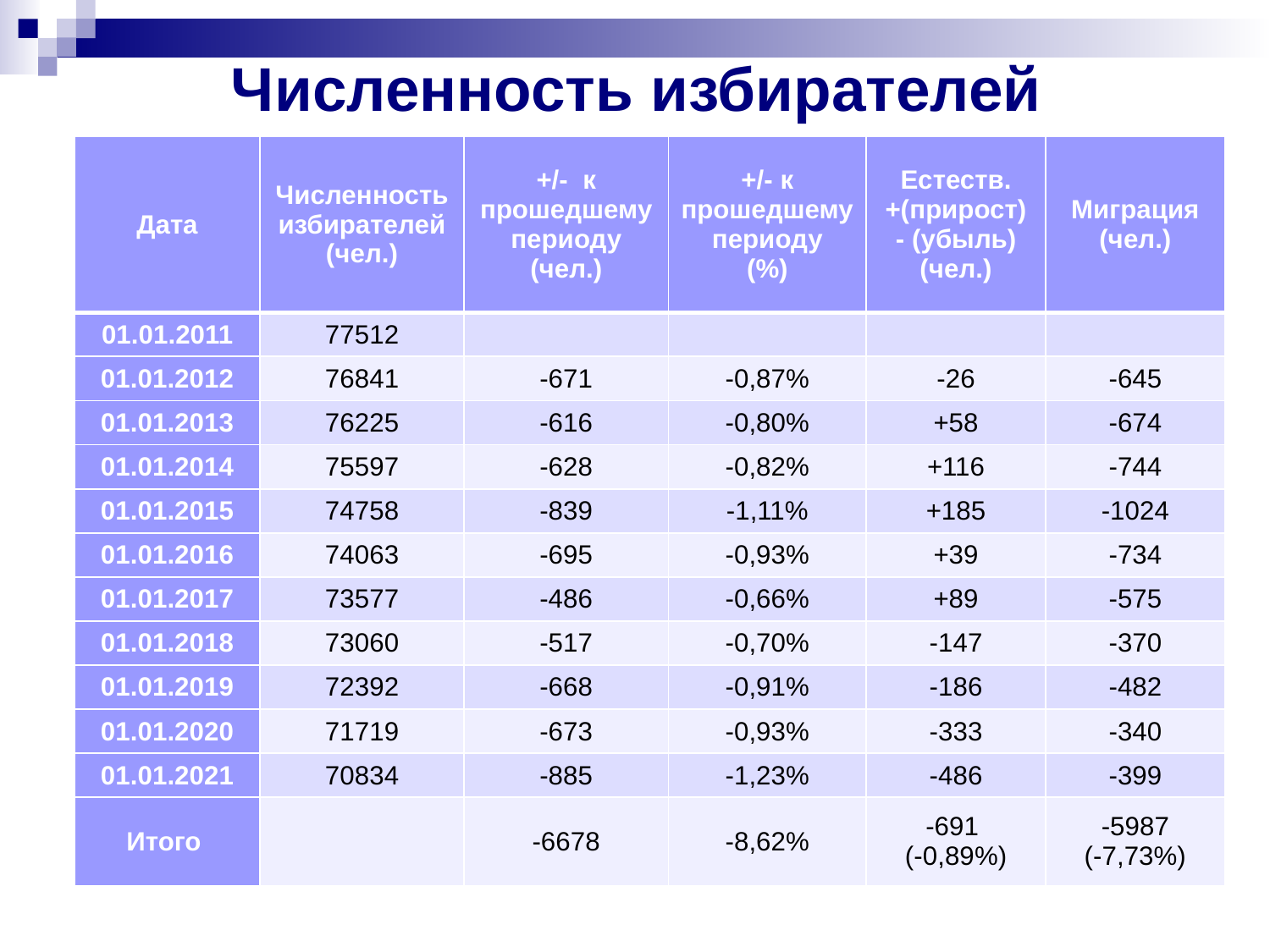

# Численность избирателей
| Дата | Численность избирателей (чел.) | +/- к прошедшему периоду (чел.) | +/- к прошедшему периоду (%) | Естеств. +(прирост) - (убыль) (чел.) | Миграция (чел.) |
| --- | --- | --- | --- | --- | --- |
| 01.01.2011 | 77512 |  |  |  |  |
| 01.01.2012 | 76841 | -671 | -0,87% | -26 | -645 |
| 01.01.2013 | 76225 | -616 | -0,80% | +58 | -674 |
| 01.01.2014 | 75597 | -628 | -0,82% | +116 | -744 |
| 01.01.2015 | 74758 | -839 | -1,11% | +185 | -1024 |
| 01.01.2016 | 74063 | -695 | -0,93% | +39 | -734 |
| 01.01.2017 | 73577 | -486 | -0,66% | +89 | -575 |
| 01.01.2018 | 73060 | -517 | -0,70% | -147 | -370 |
| 01.01.2019 | 72392 | -668 | -0,91% | -186 | -482 |
| 01.01.2020 | 71719 | -673 | -0,93% | -333 | -340 |
| 01.01.2021 | 70834 | -885 | -1,23% | -486 | -399 |
| Итого |  | -6678 | -8,62% | -691 (-0,89%) | -5987 (-7,73%) |